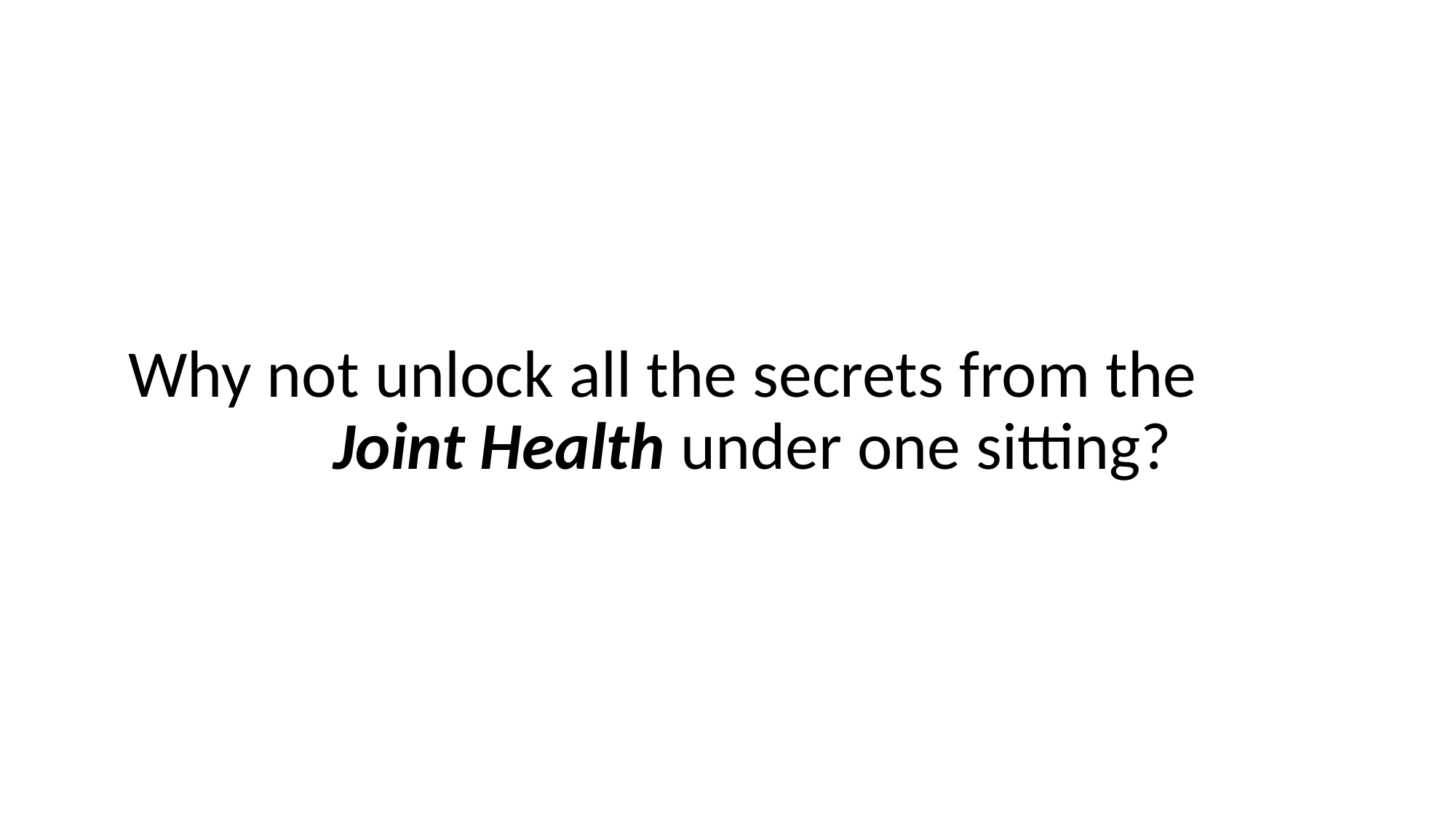

Why not unlock all the secrets from the             Joint Health under one sitting?